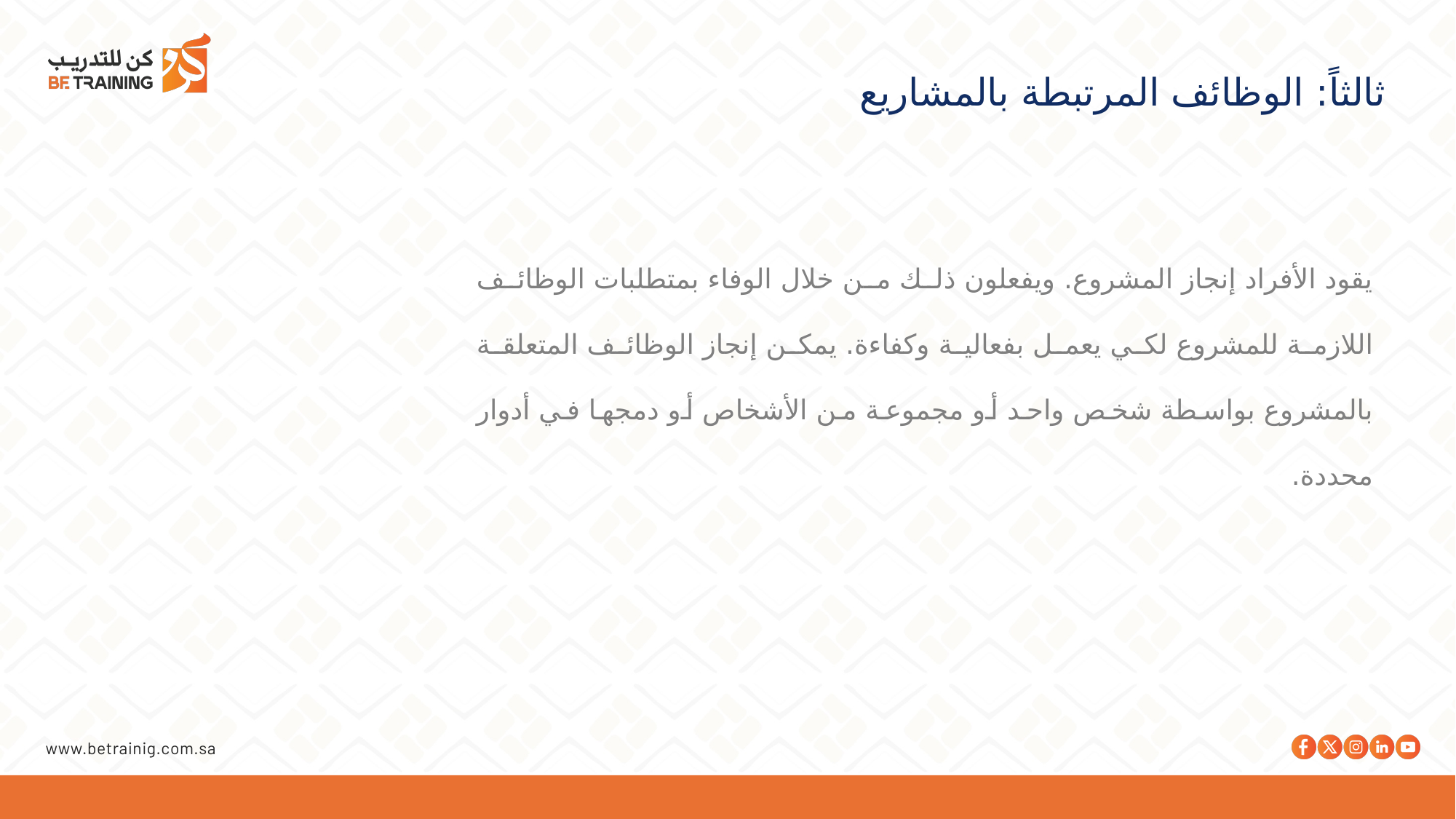

ثالثاً: الوظائف المرتبطة بالمشاريع
يقود الأفراد إنجاز المشروع. ويفعلون ذلك من خلال الوفاء بمتطلبات الوظائف اللازمة للمشروع لكي يعمل بفعالية وكفاءة. يمكن إنجاز الوظائف المتعلقة بالمشروع بواسطة شخص واحد أو مجموعة من الأشخاص أو دمجها في أدوار محددة.